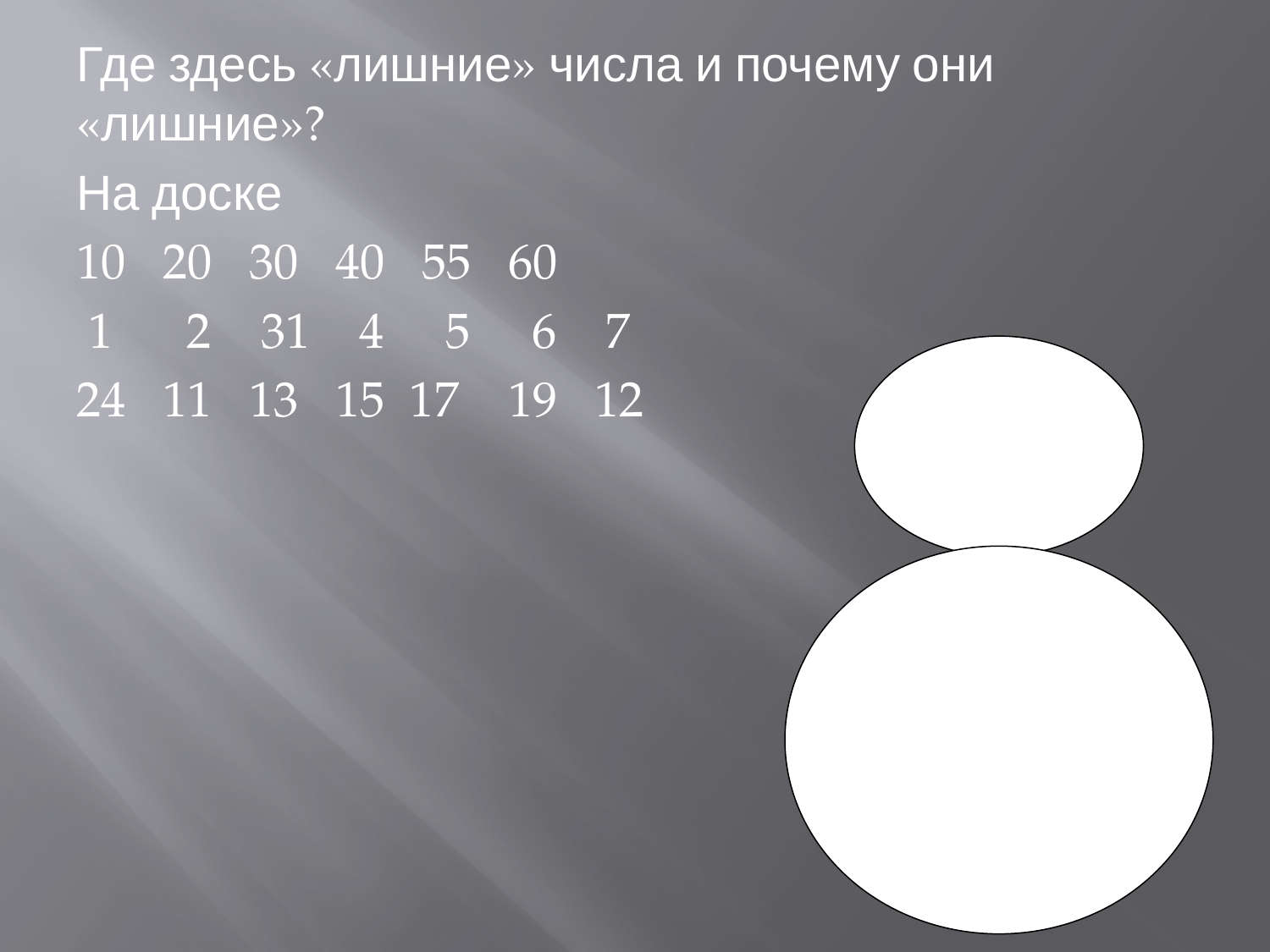

Где здесь «лишние» числа и почему они «лишние»?
На доске
10   20   30   40   55   60
 1      2    31    4     5     6    7
24   11   13   15  17    19   12